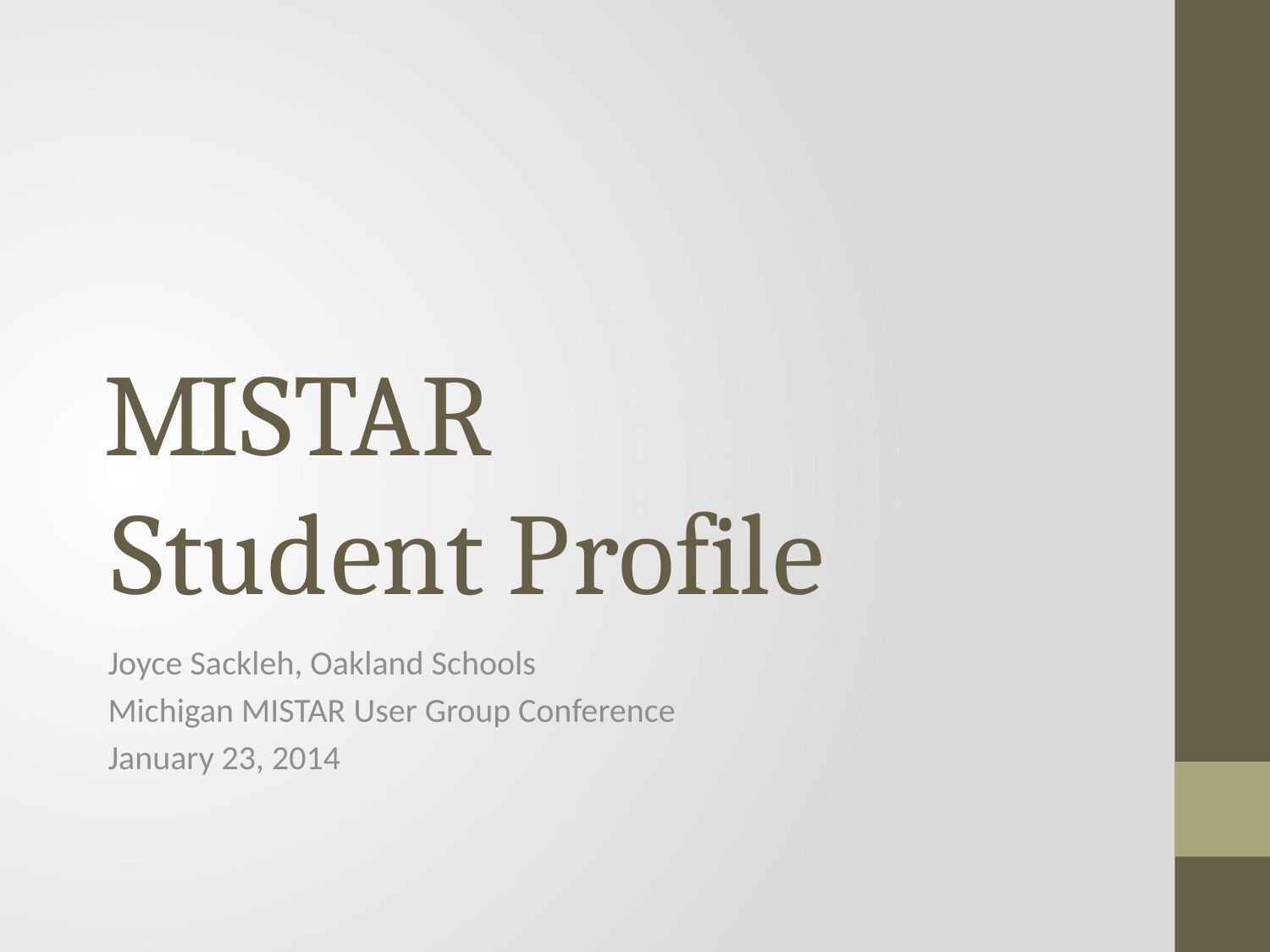

# MISTAR Student Profile
Joyce Sackleh, Oakland Schools
Michigan MISTAR User Group Conference
January 23, 2014